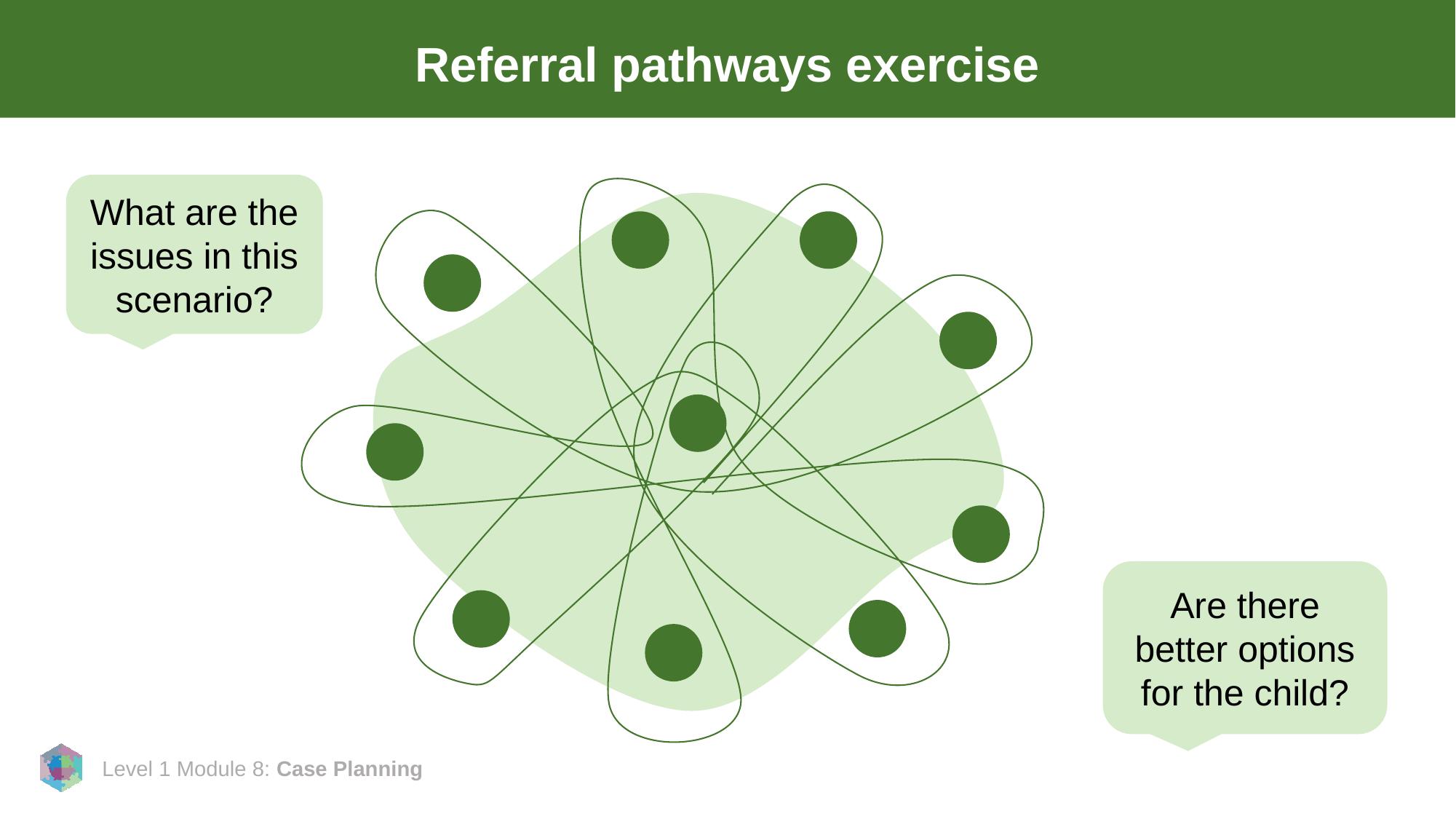

# Referral pathways exercise
What are the issues in this scenario?

Are there better options for the child?